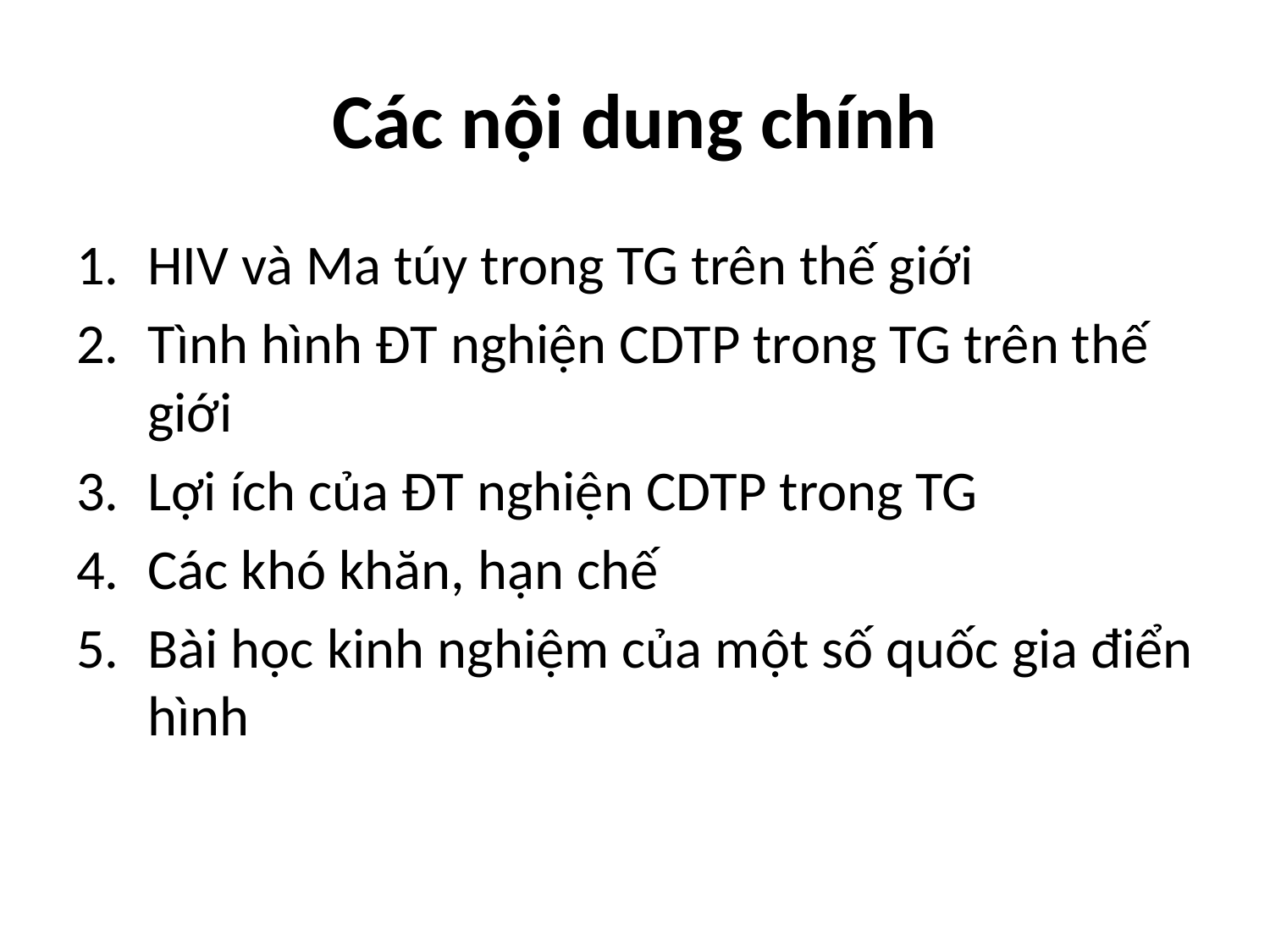

# Các nội dung chính
HIV và Ma túy trong TG trên thế giới
Tình hình ĐT nghiện CDTP trong TG trên thế giới
Lợi ích của ĐT nghiện CDTP trong TG
Các khó khăn, hạn chế
Bài học kinh nghiệm của một số quốc gia điển hình